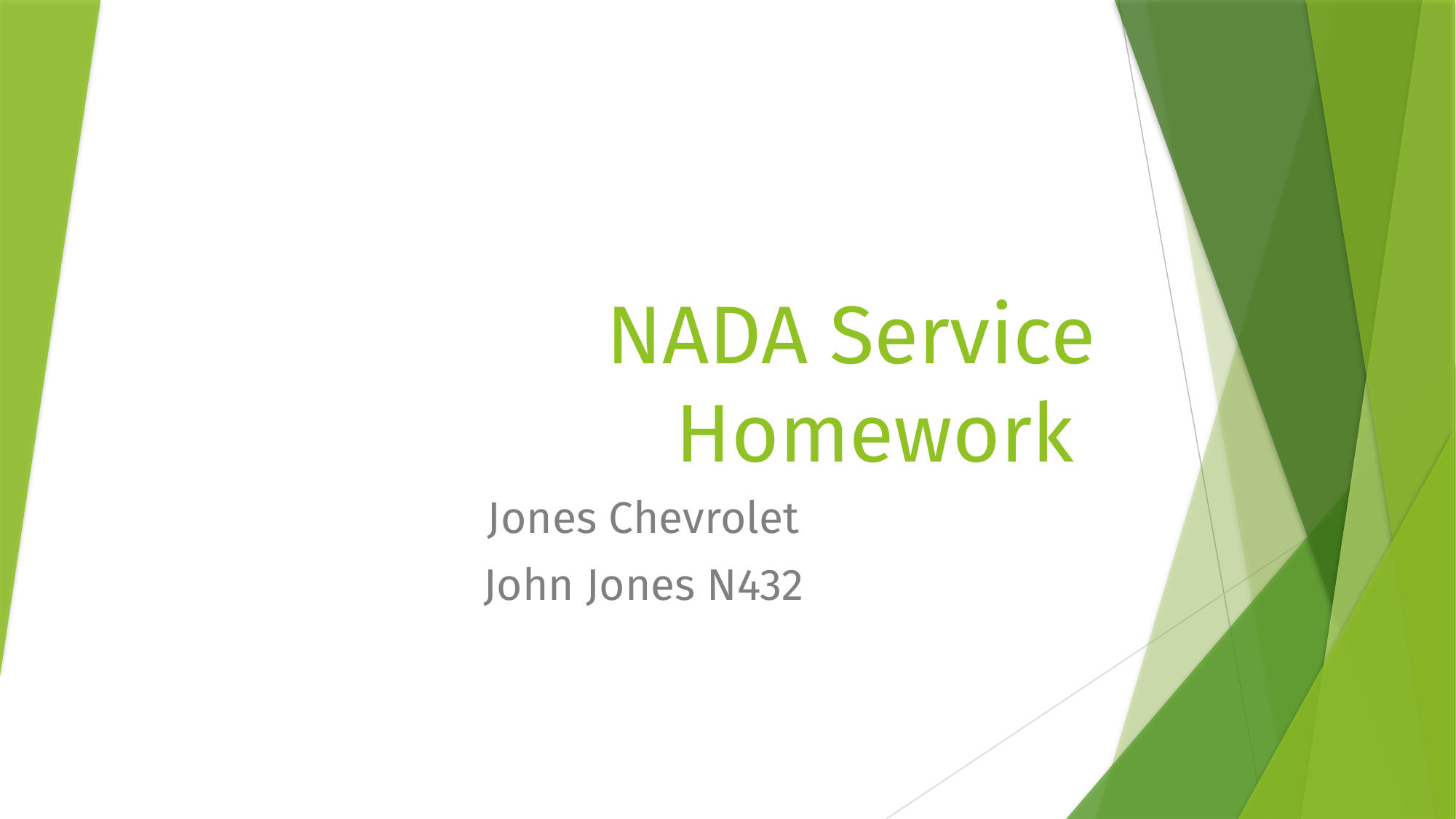

# NADA Service Homework
Jones Chevrolet
John Jones N432